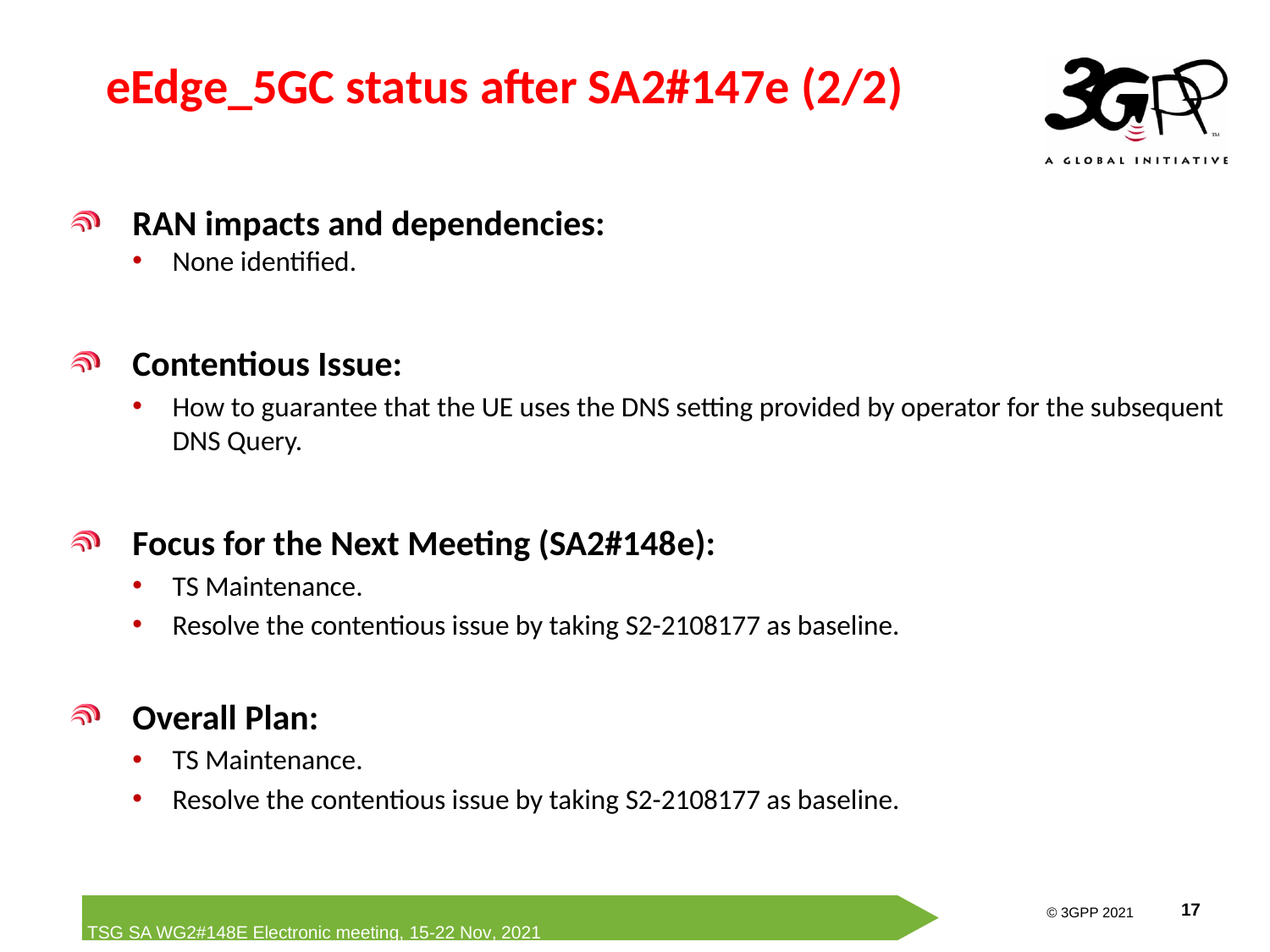

# eEdge_5GC status after SA2#147e (2/2)
RAN impacts and dependencies:
None identified.

Contentious Issue:
How to guarantee that the UE uses the DNS setting provided by operator for the subsequent DNS Query.

Focus for the Next Meeting (SA2#148e):
TS Maintenance.
Resolve the contentious issue by taking S2-2108177 as baseline.

Overall Plan:
TS Maintenance.
Resolve the contentious issue by taking S2-2108177 as baseline.